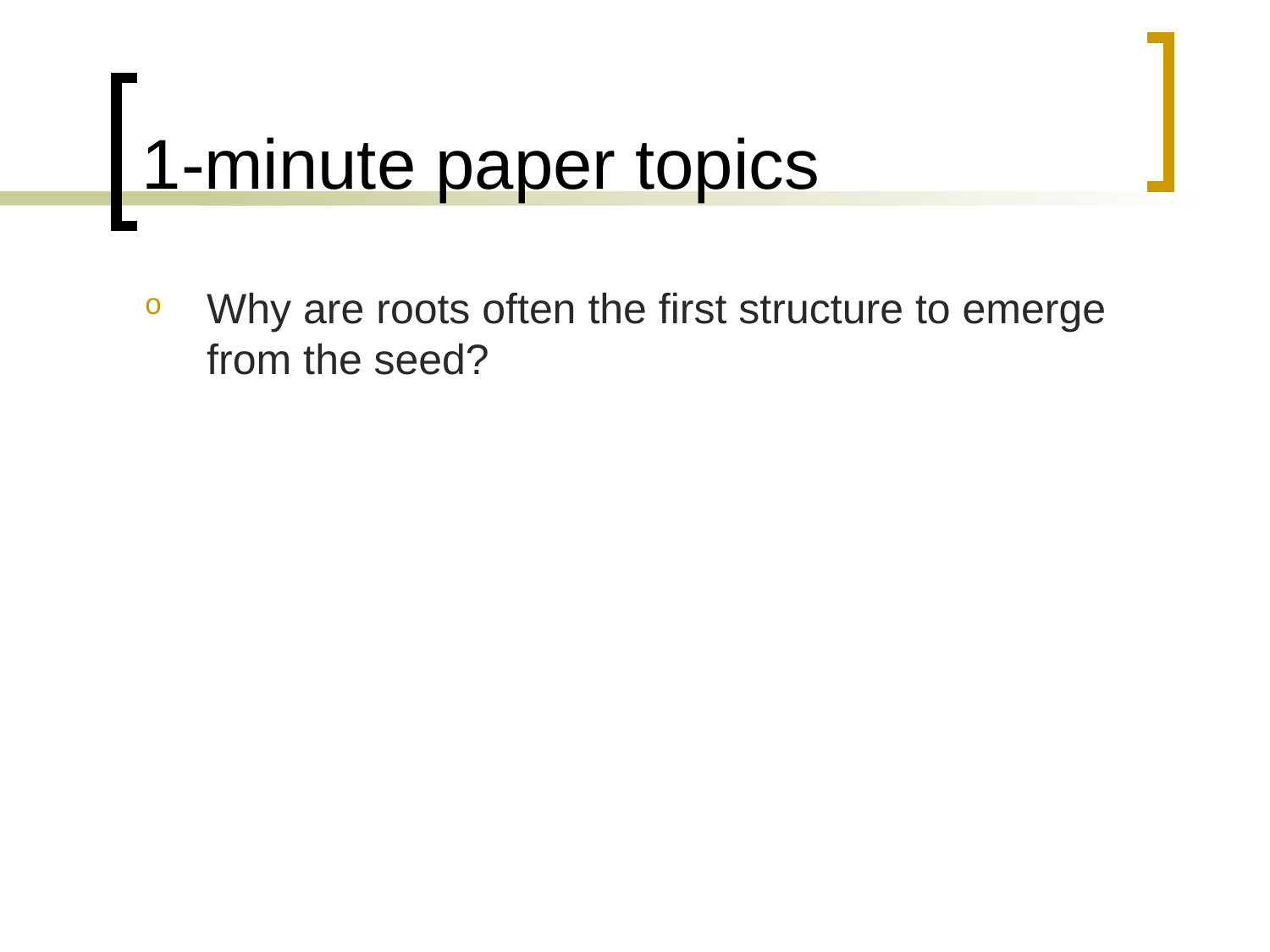

# 1-minute paper topics
Why are roots often the first structure to emerge from the seed?